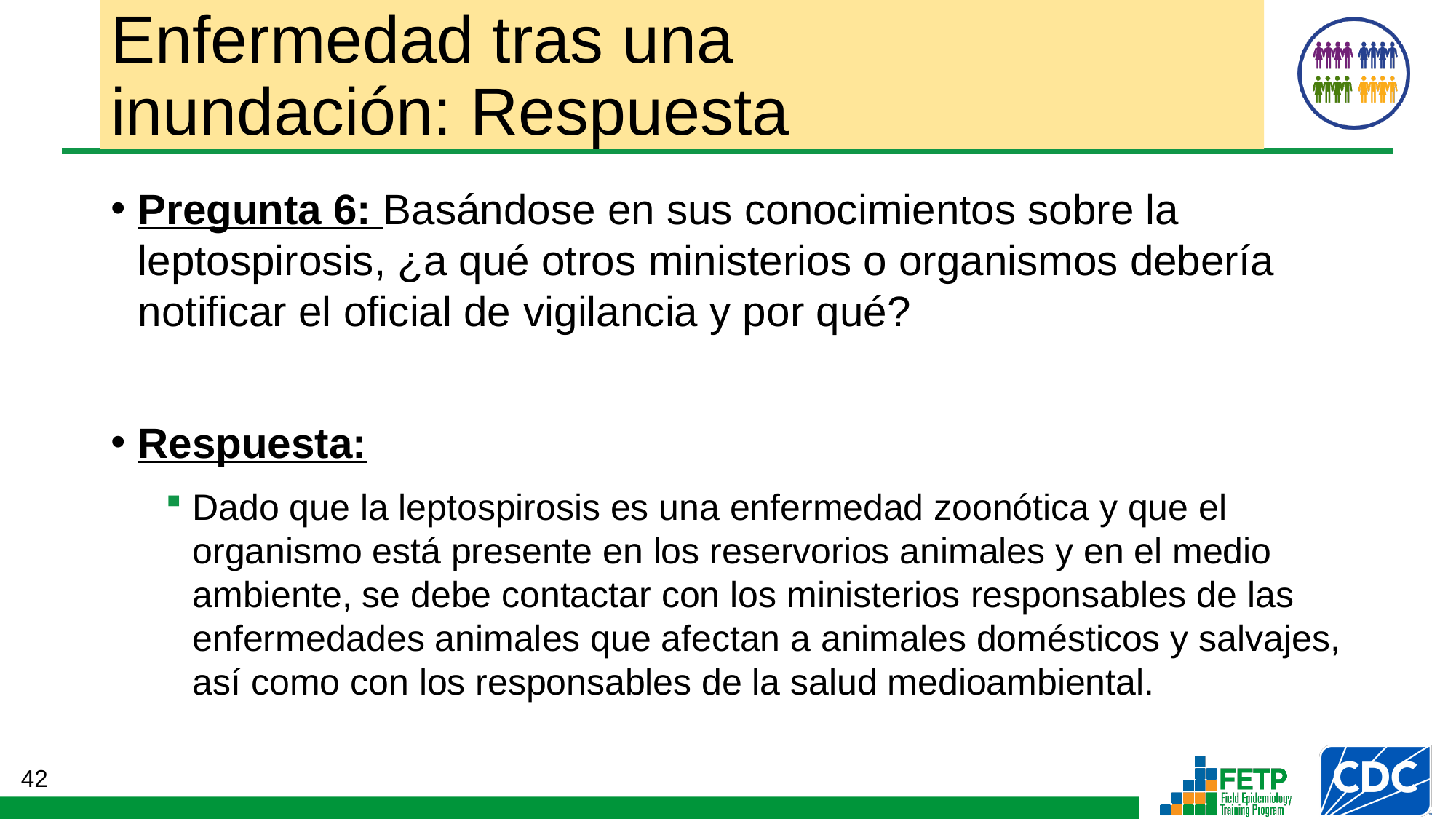

# Enfermedad tras una inundación: Respuesta
Pregunta 6: Basándose en sus conocimientos sobre la leptospirosis, ¿a qué otros ministerios o organismos debería notificar el oficial de vigilancia y por qué?

Respuesta:
Dado que la leptospirosis es una enfermedad zoonótica y que el organismo está presente en los reservorios animales y en el medio ambiente, se debe contactar con los ministerios responsables de las enfermedades animales que afectan a animales domésticos y salvajes, así como con los responsables de la salud medioambiental.